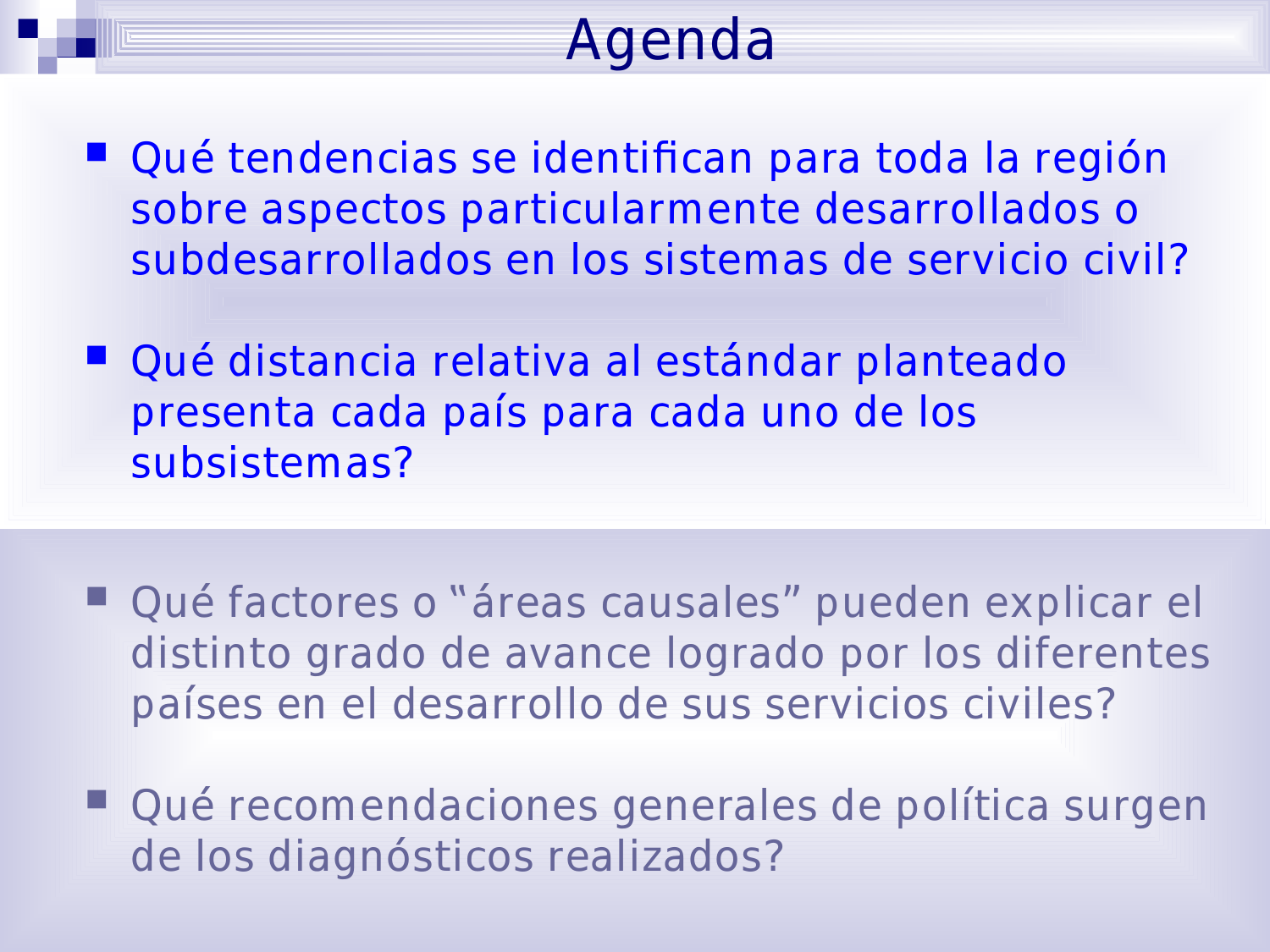

# Agenda

Qué tendencias se identifican para toda la región sobre aspectos particularmente desarrollados o subdesarrollados en los sistemas de servicio civil?

Qué distancia relativa al estándar planteado presenta cada país para cada uno de los subsistemas?

Qué factores o “áreas causales” pueden explicar el distinto grado de avance logrado por los diferentes países en el desarrollo de sus servicios civiles?

Qué recomendaciones generales de política surgen de los diagnósticos realizados?